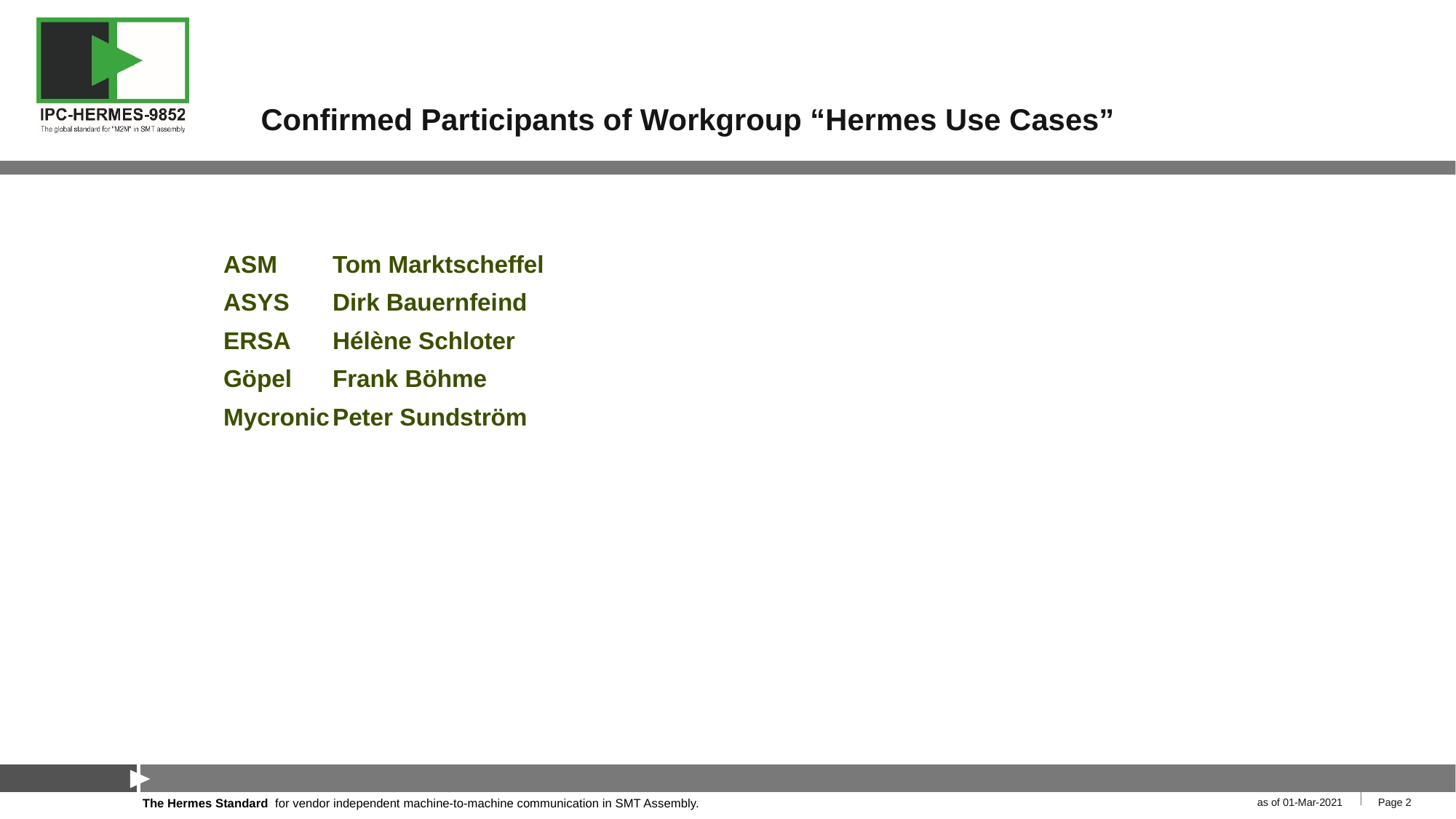

# Confirmed Participants of Workgroup “Hermes Use Cases”
ASM	Tom Marktscheffel
ASYS	Dirk Bauernfeind
ERSA	Hélène Schloter
Göpel	Frank Böhme
Mycronic	Peter Sundström
as of 01-Mar-2021
Page 2